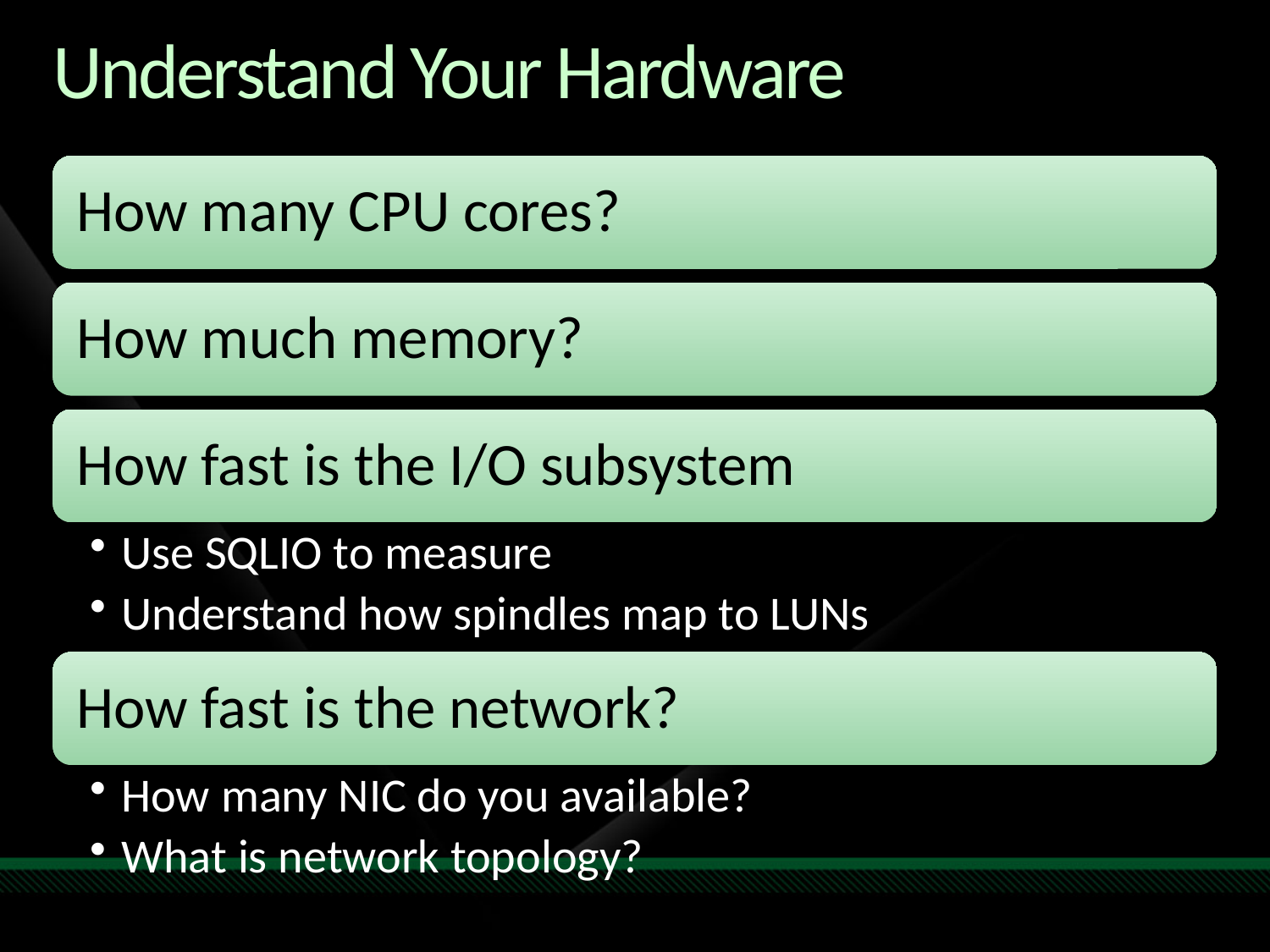

# Understand Your Hardware
How many CPU cores?
How much memory?
How fast is the I/O subsystem
Use SQLIO to measure
Understand how spindles map to LUNs
How fast is the network?
How many NIC do you available?
What is network topology?